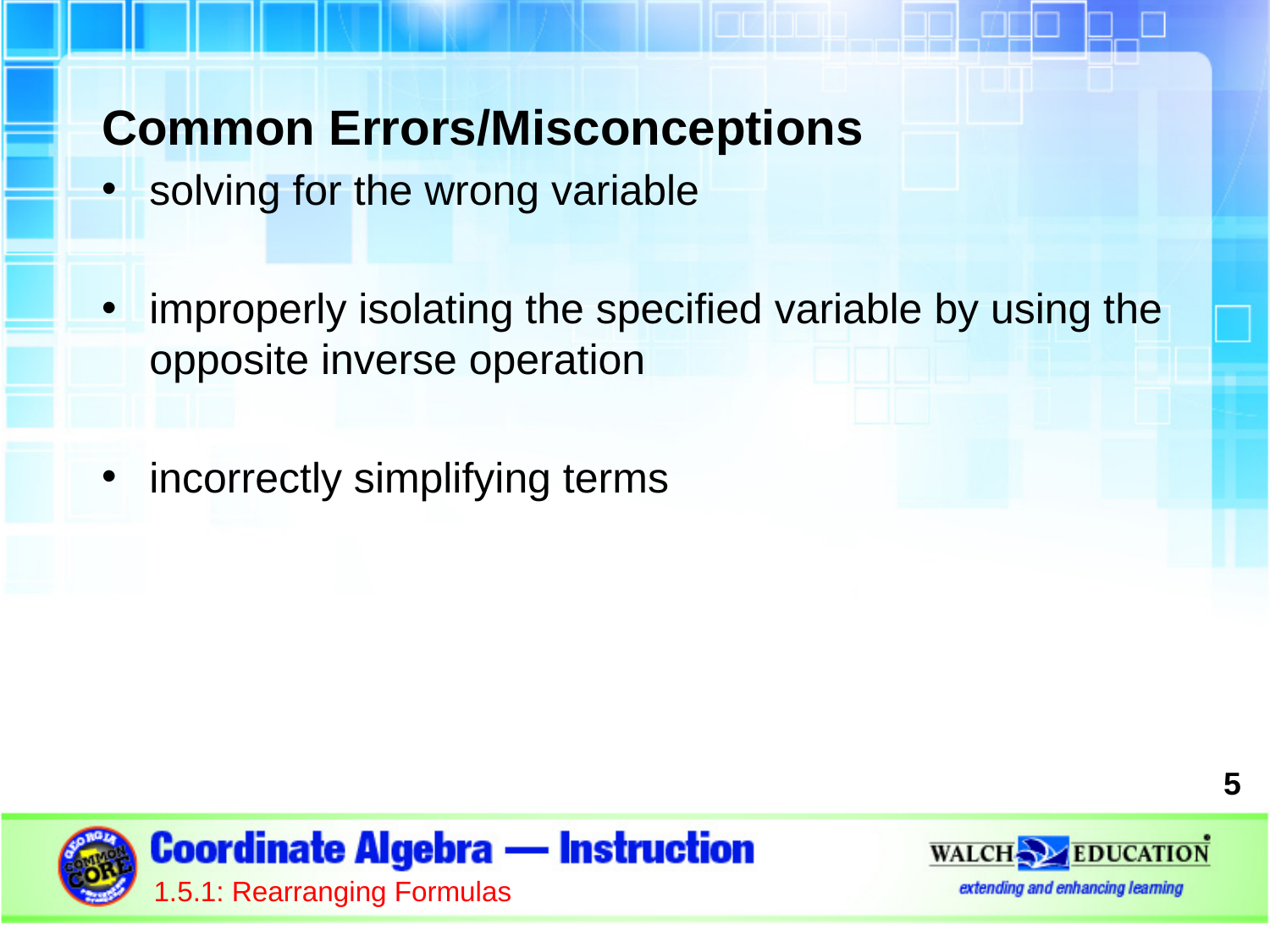

Common Errors/Misconceptions
solving for the wrong variable

improperly isolating the specified variable by using the opposite inverse operation

incorrectly simplifying terms

5
1.5.1: Rearranging Formulas